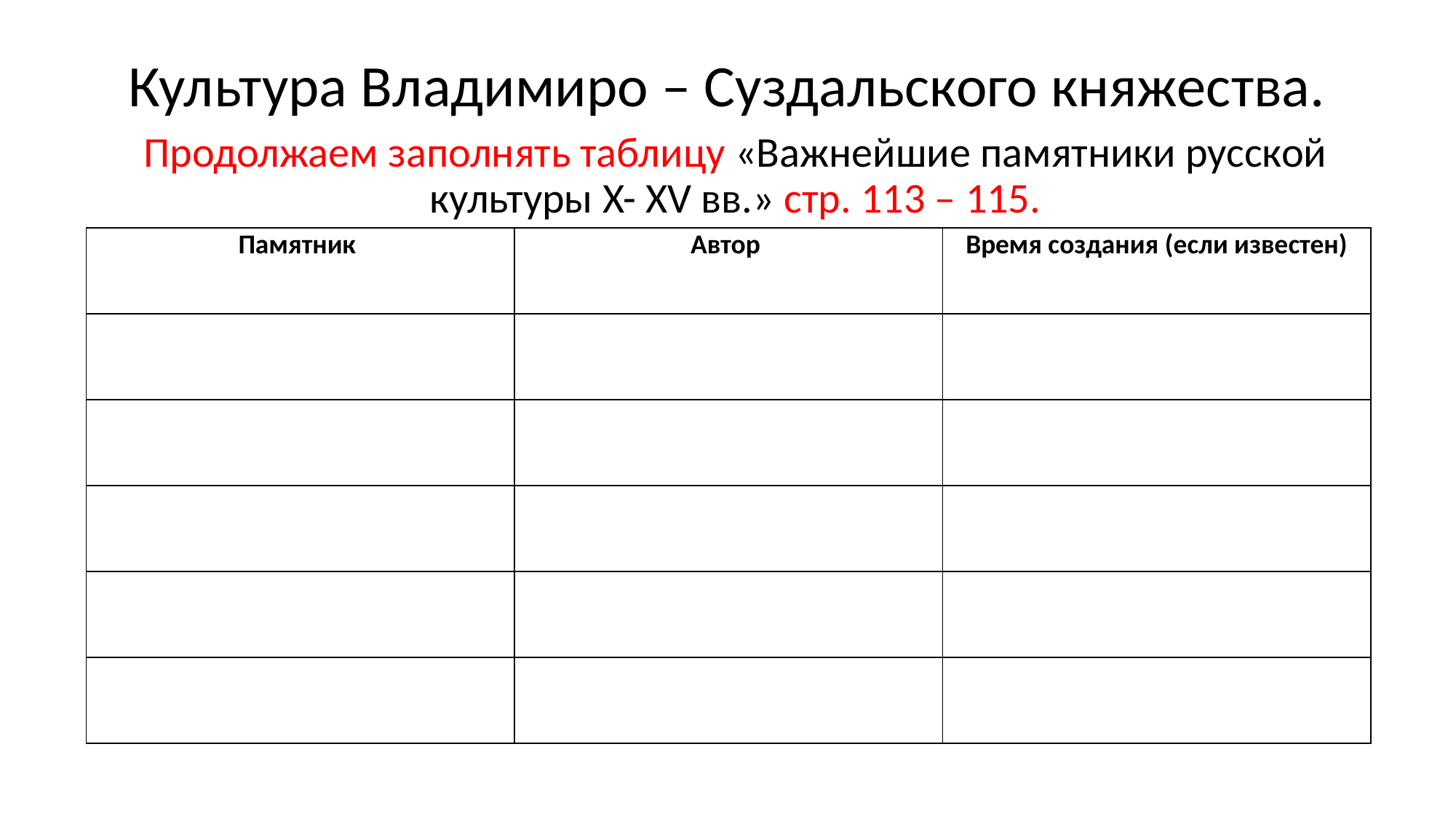

# Культура Владимиро – Суздальского княжества.
Продолжаем заполнять таблицу «Важнейшие памятники русской культуры X- XV вв.» стр. 113 – 115.

| Памятник | Автор | Время создания (если известен) |
| --- | --- | --- |
|  |  |  |
|  |  |  |
|  |  |  |
|  |  |  |
|  |  |  |